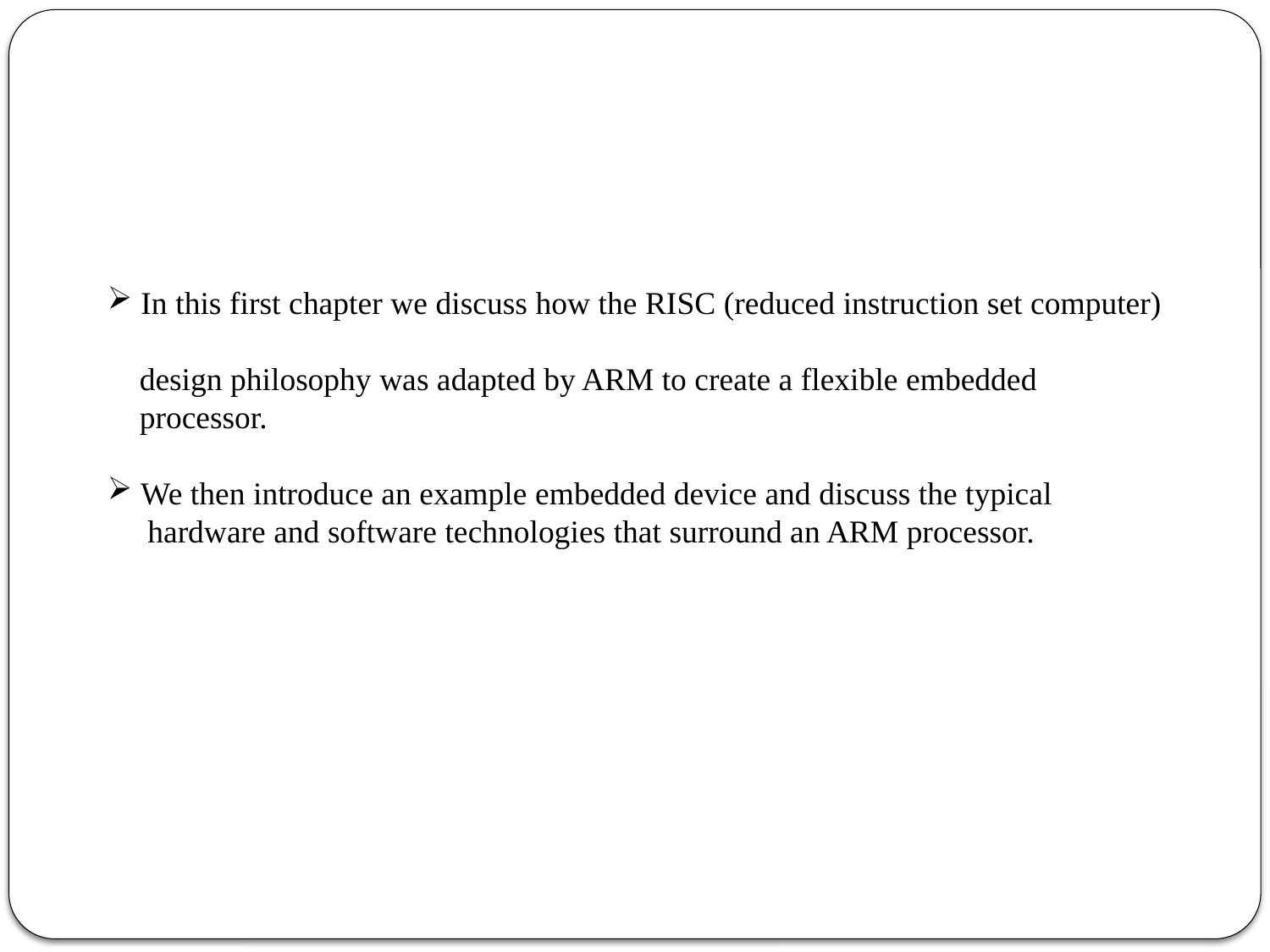

In this first chapter we discuss how the RISC (reduced instruction set computer)
    design philosophy was adapted by ARM to create a flexible embedded
    processor.

 We then introduce an example embedded device and discuss the typical
     hardware and software technologies that surround an ARM processor.